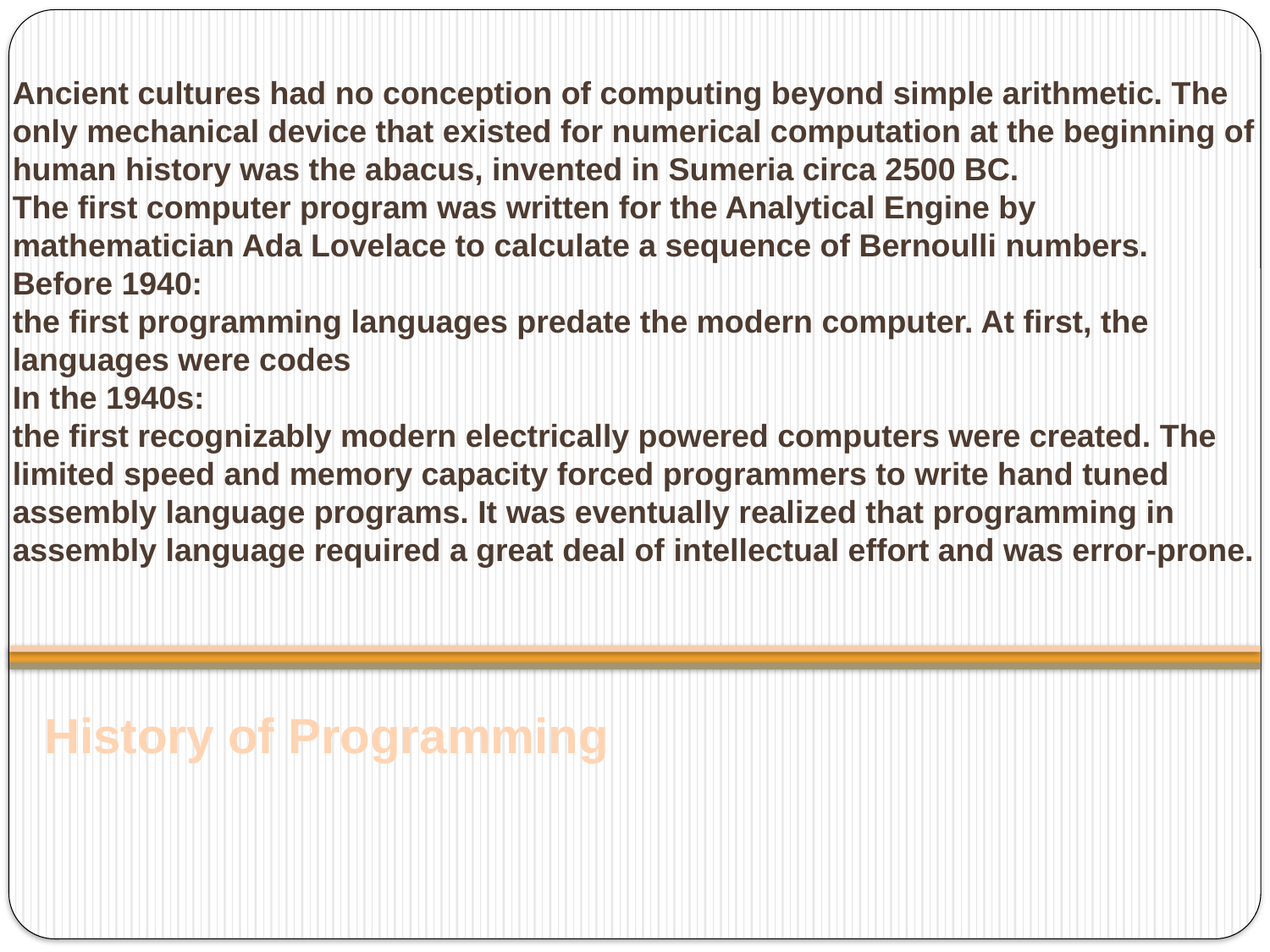

# Ancient cultures had no conception of computing beyond simple arithmetic. The only mechanical device that existed for numerical computation at the beginning of human history was the abacus, invented in Sumeria circa 2500 BC. The first computer program was written for the Analytical Engine by mathematician Ada Lovelace to calculate a sequence of Bernoulli numbers. Before 1940: the first programming languages predate the modern computer. At first, the languages were codes In the 1940s: the first recognizably modern electrically powered computers were created. The limited speed and memory capacity forced programmers to write hand tuned assembly language programs. It was eventually realized that programming in assembly language required a great deal of intellectual effort and was error-prone.
History of Programming